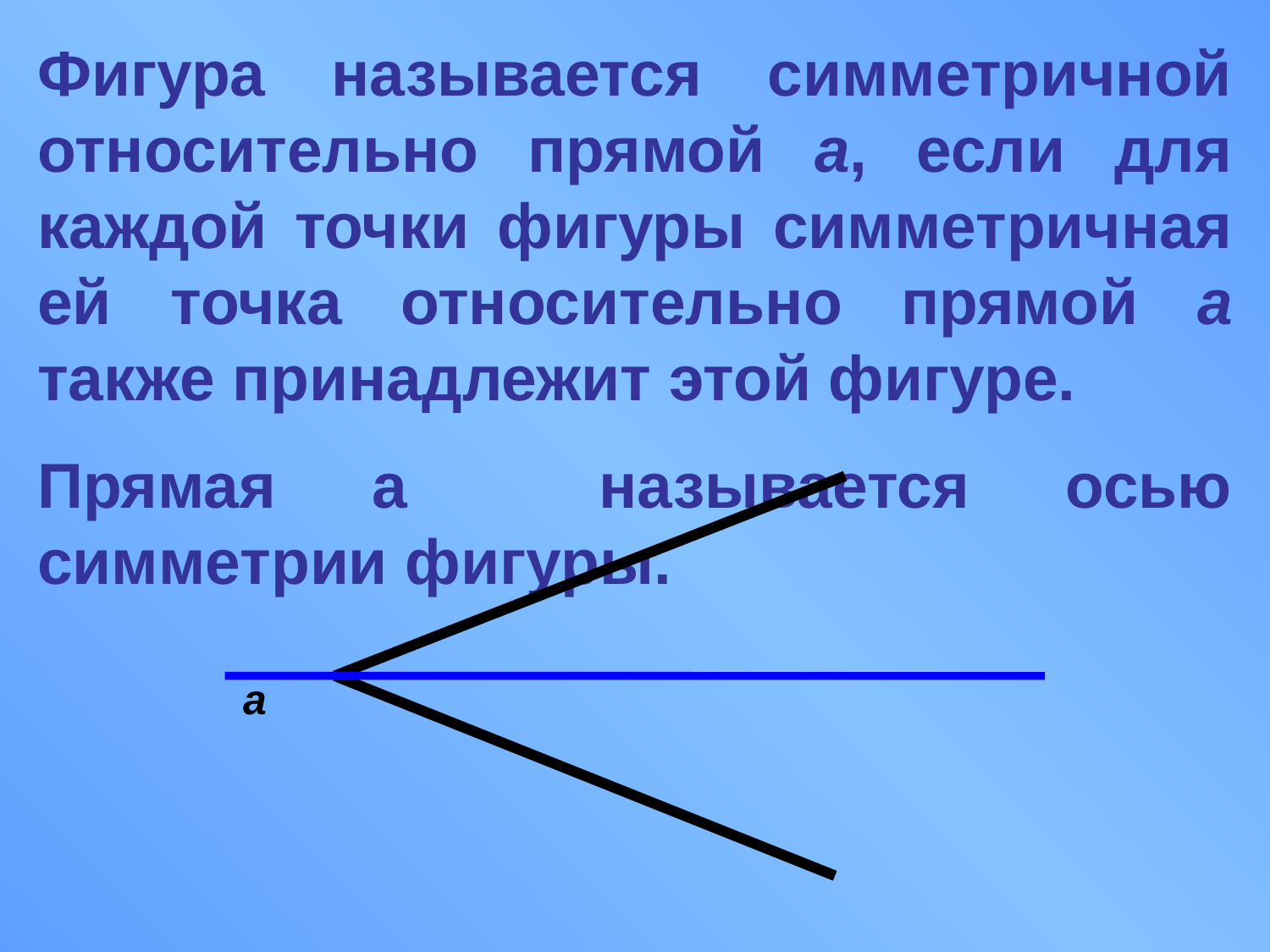

Фигура называется симметричной относительно прямой а, если для каждой точки фигуры симметричная ей точка относительно прямой а также принадлежит этой фигуре.
Прямая а  называется осью симметрии фигуры.

а